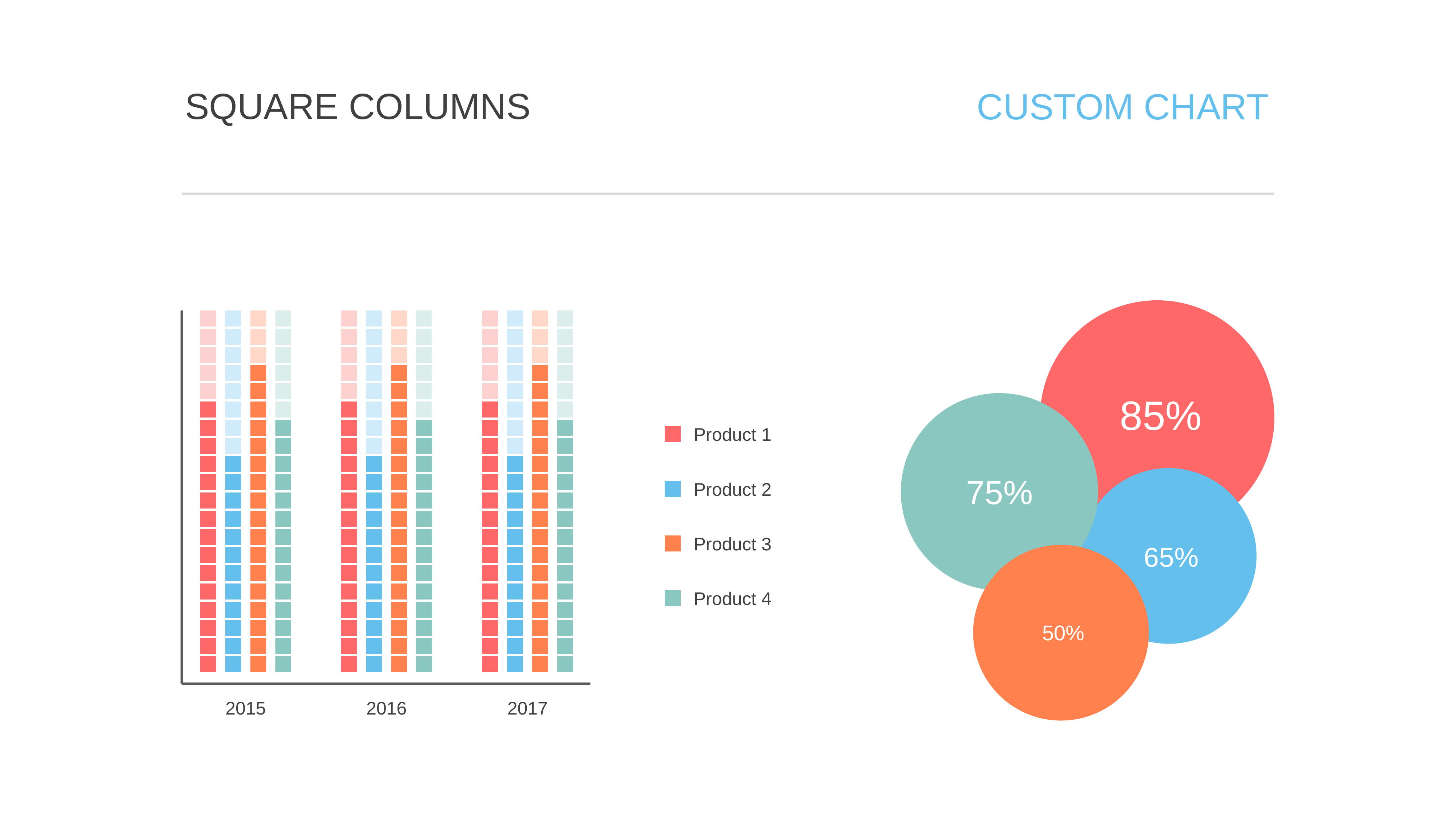

SQUARE COLUMNS
CUSTOM CHART

85%

Product 1

75%

Product 2

Product 3

65%

Product 4

50%

2015
2016
2017